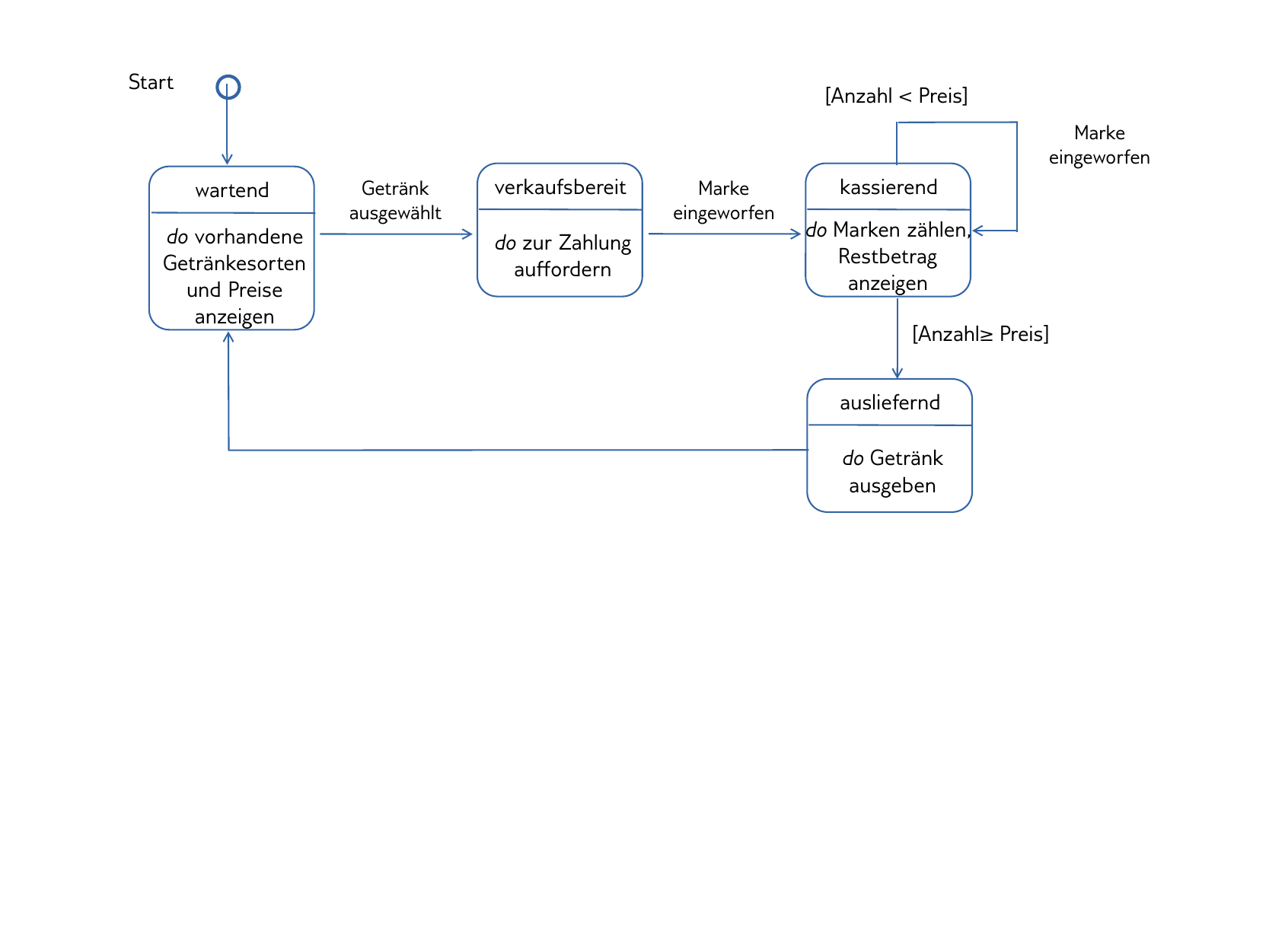

Start
[Anzahl < Preis]

Marke eingeworfen

verkaufsbereit
kassierend
wartend
Getränk ausgewählt
Marke eingeworfen
do zur Zahlung auffordern
do Marken zählen, Restbetrag anzeigen
do vorhandene Getränkesorten und Preise anzeigen

[Anzahl≥ Preis]

ausliefernd
do Getränk ausgeben